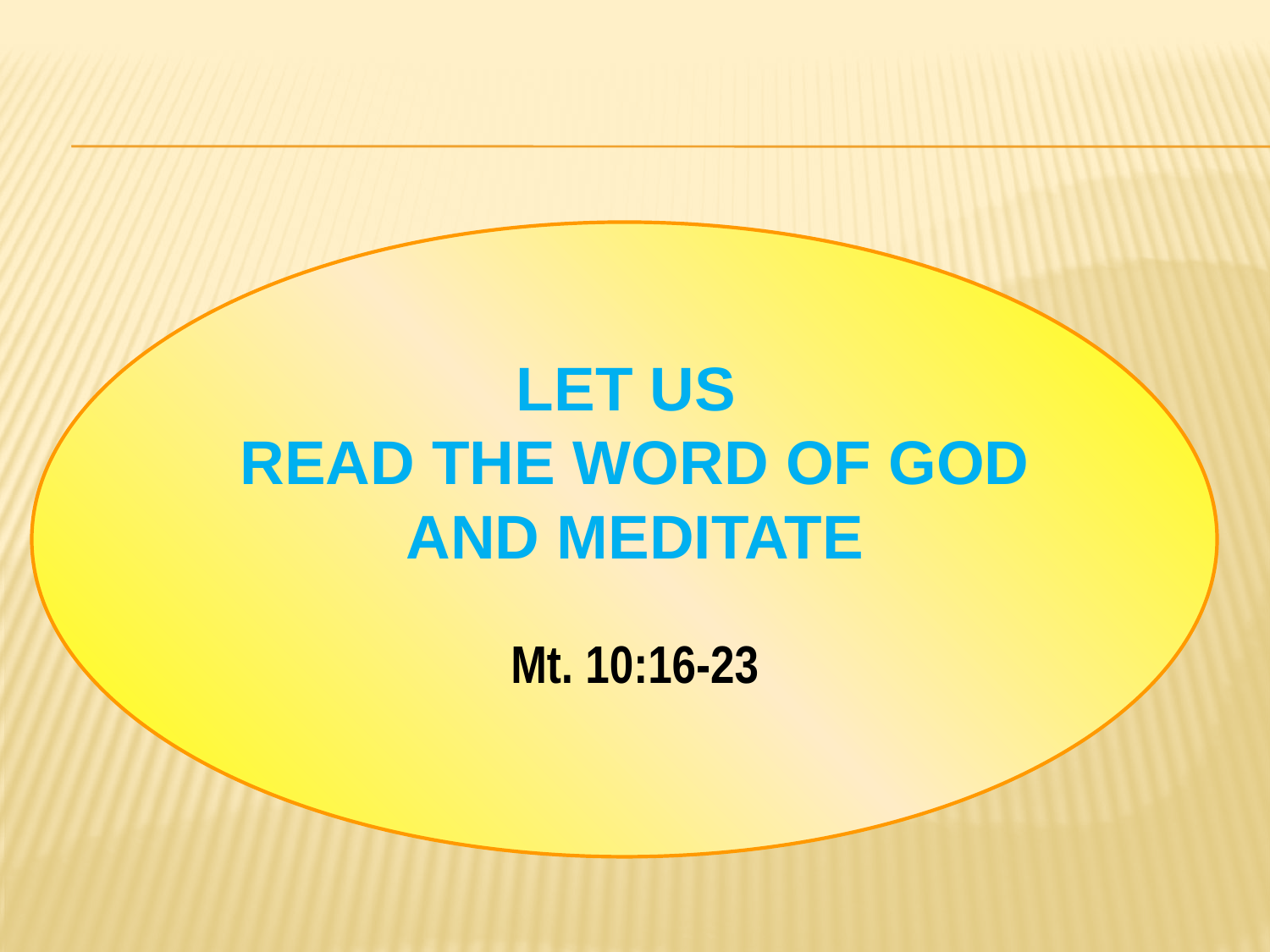

# Let us Read the Word of God and Meditate
Mt. 10:16-23